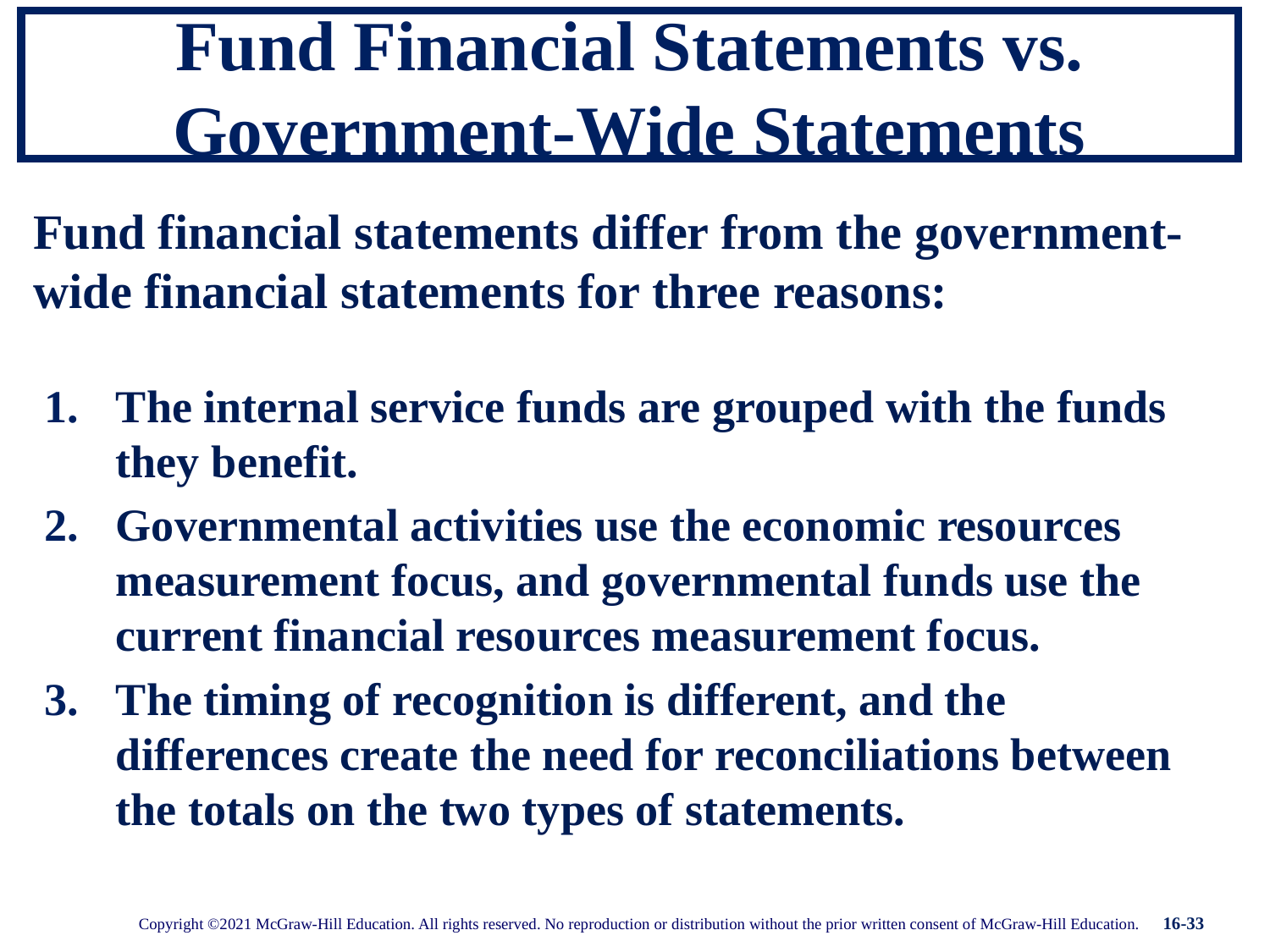

# Fund Financial Statements vs. Government-Wide Statements
Fund financial statements differ from the government-wide financial statements for three reasons:
The internal service funds are grouped with the funds they benefit.
Governmental activities use the economic resources measurement focus, and governmental funds use the current financial resources measurement focus.
The timing of recognition is different, and the differences create the need for reconciliations between the totals on the two types of statements.
16-33
Copyright ©2021 McGraw-Hill Education. All rights reserved. No reproduction or distribution without the prior written consent of McGraw-Hill Education.